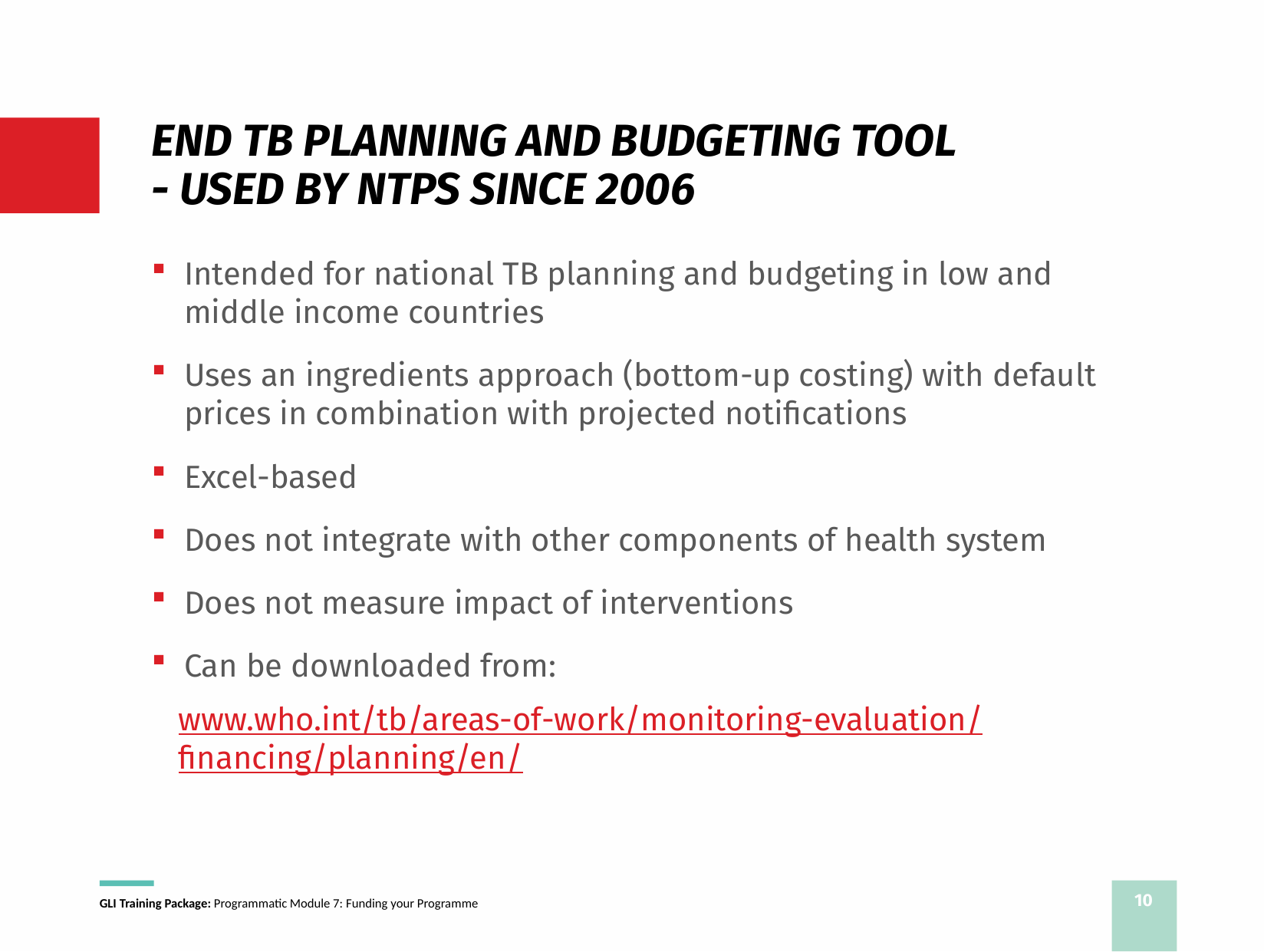

# END TB PLANNING AND BUDGETING TOOL - USED BY NTPS SINCE 2006
Intended for national TB planning and budgeting in low and middle income countries
Uses an ingredients approach (bottom-up costing) with default prices in combination with projected notifications
Excel-based
Does not integrate with other components of health system
Does not measure impact of interventions
Can be downloaded from:
www.who.int/tb/areas-of-work/monitoring-evaluation/financing/planning/en/